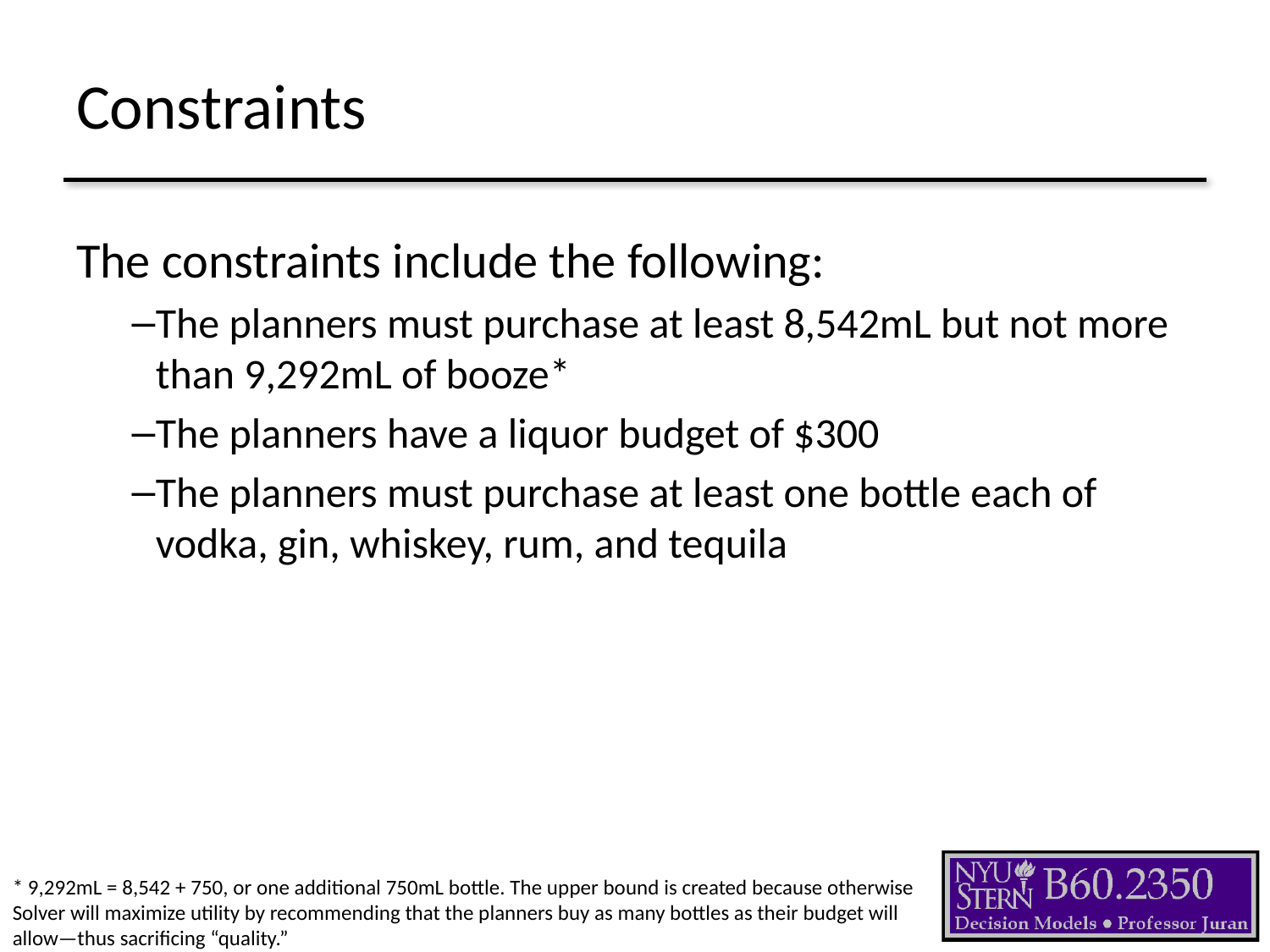

# Constraints
The constraints include the following:
The planners must purchase at least 8,542mL but not more than 9,292mL of booze*
The planners have a liquor budget of $300
The planners must purchase at least one bottle each of vodka, gin, whiskey, rum, and tequila

* 9,292mL = 8,542 + 750, or one additional 750mL bottle. The upper bound is created because otherwise Solver will maximize utility by recommending that the planners buy as many bottles as their budget will allow—thus sacrificing “quality.”